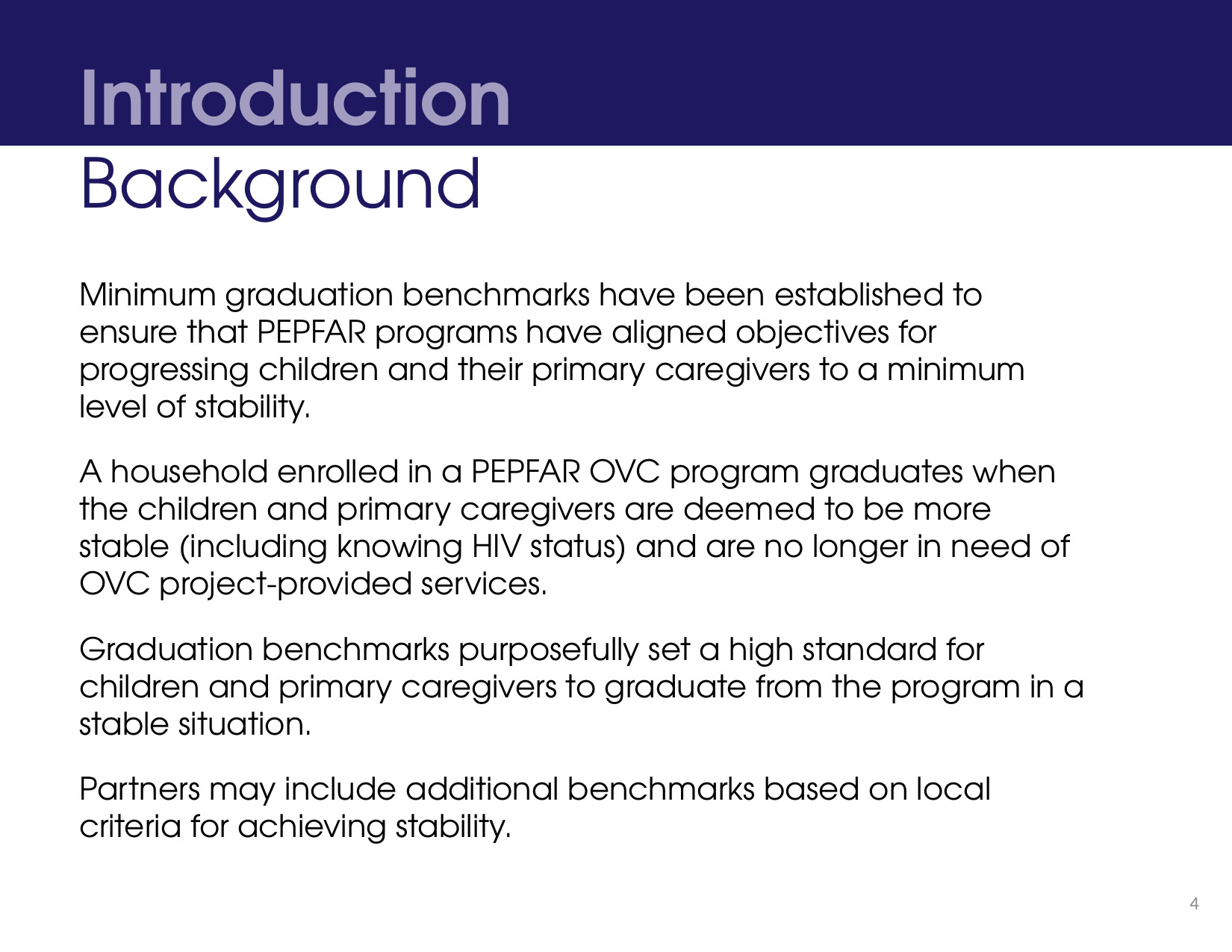

# Introduction
Background
Minimum graduation benchmarks have been established to ensure that PEPFAR programs have aligned objectives for progressing children and their primary caregivers to a minimum level of stability.
A household enrolled in a PEPFAR OVC program graduates when the children and primary caregivers are deemed to be more stable (including knowing HIV status) and are no longer in need of OVC project-provided services.
Graduation benchmarks purposefully set a high standard for children and primary caregivers to graduate from the program in a stable situation.
Partners may include additional benchmarks based on local criteria for achieving stability.

4